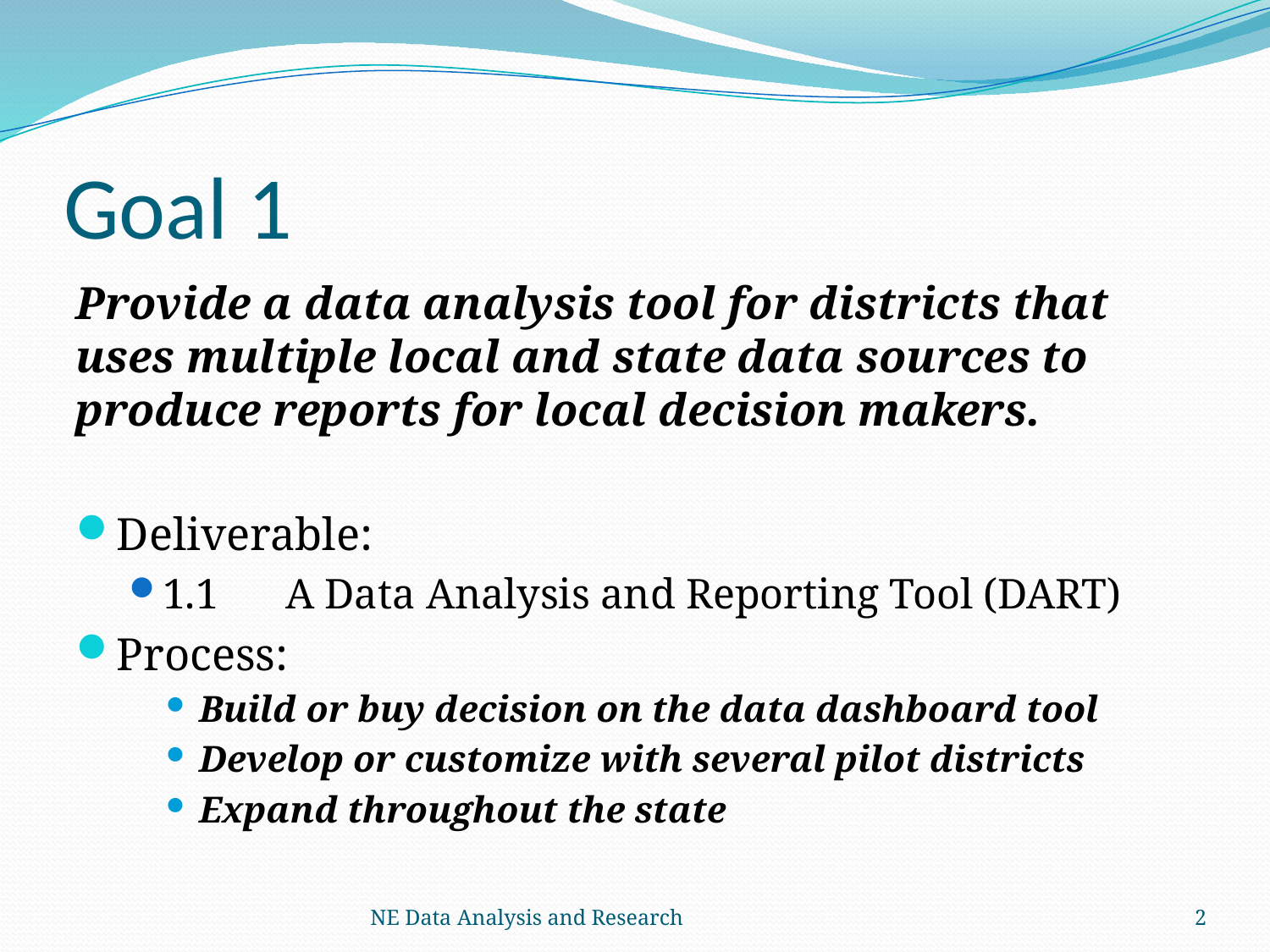

# Goal 1
Provide a data analysis tool for districts that uses multiple local and state data sources to produce reports for local decision makers.

Deliverable:
1.1		A Data Analysis and Reporting Tool (DART)
Process:
Build or buy decision on the data dashboard tool
Develop or customize with several pilot districts
Expand throughout the state

NE Data Analysis and Research
2